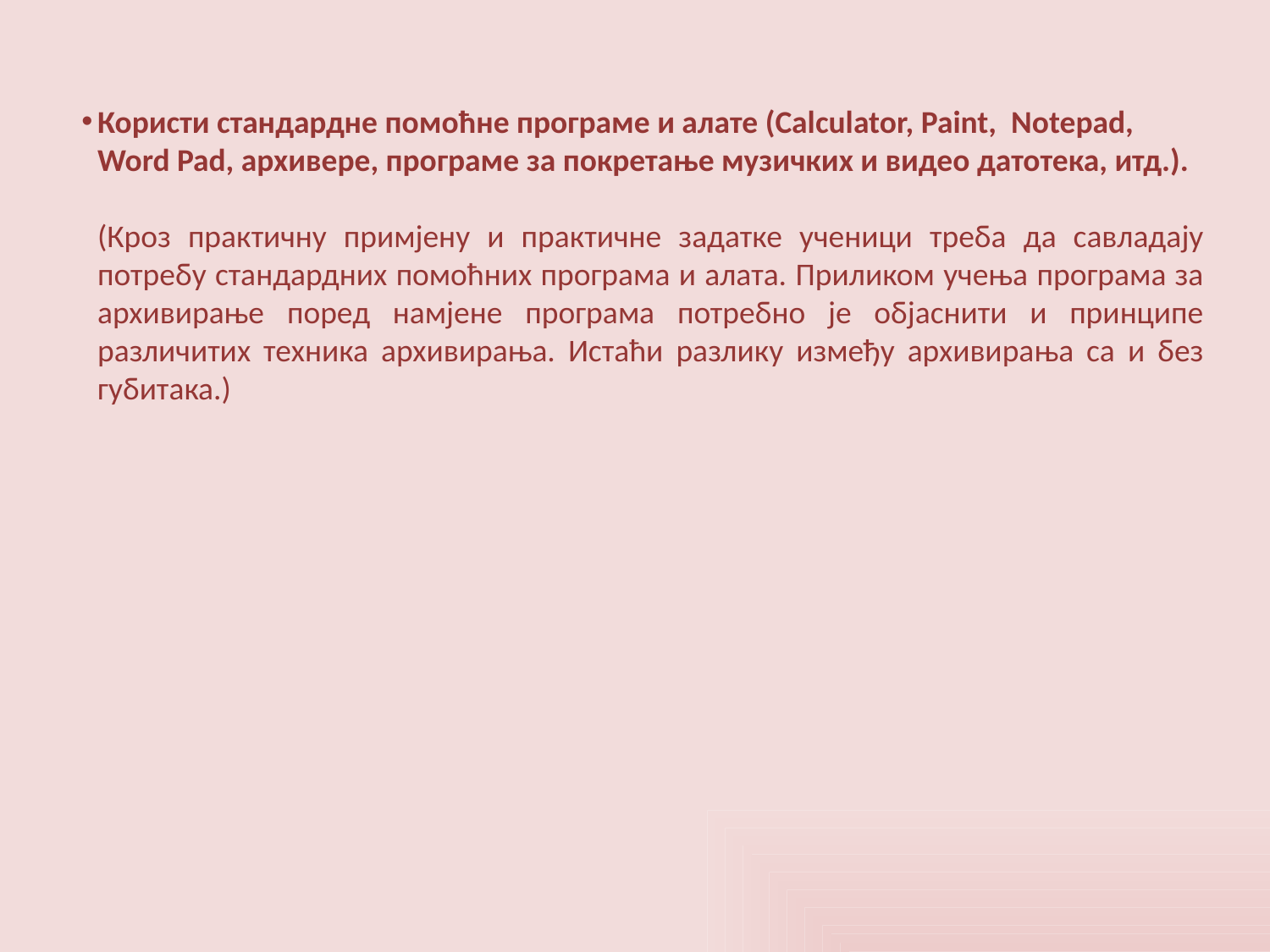

Користи стандардне помоћне програме и алате (Calculator, Paint,  Notepad, Word Pad, архивере, програме за покретање музичких и видео датотека, итд.).

(Кроз практичну примјену и практичне задатке ученици треба да савладају потребу стандардних помоћних програма и алата. Приликом учења програма за архивирање поред намјене програма потребно је објаснити и принципе различитих техника архивирања. Истаћи разлику између архивирања са и без губитака.)